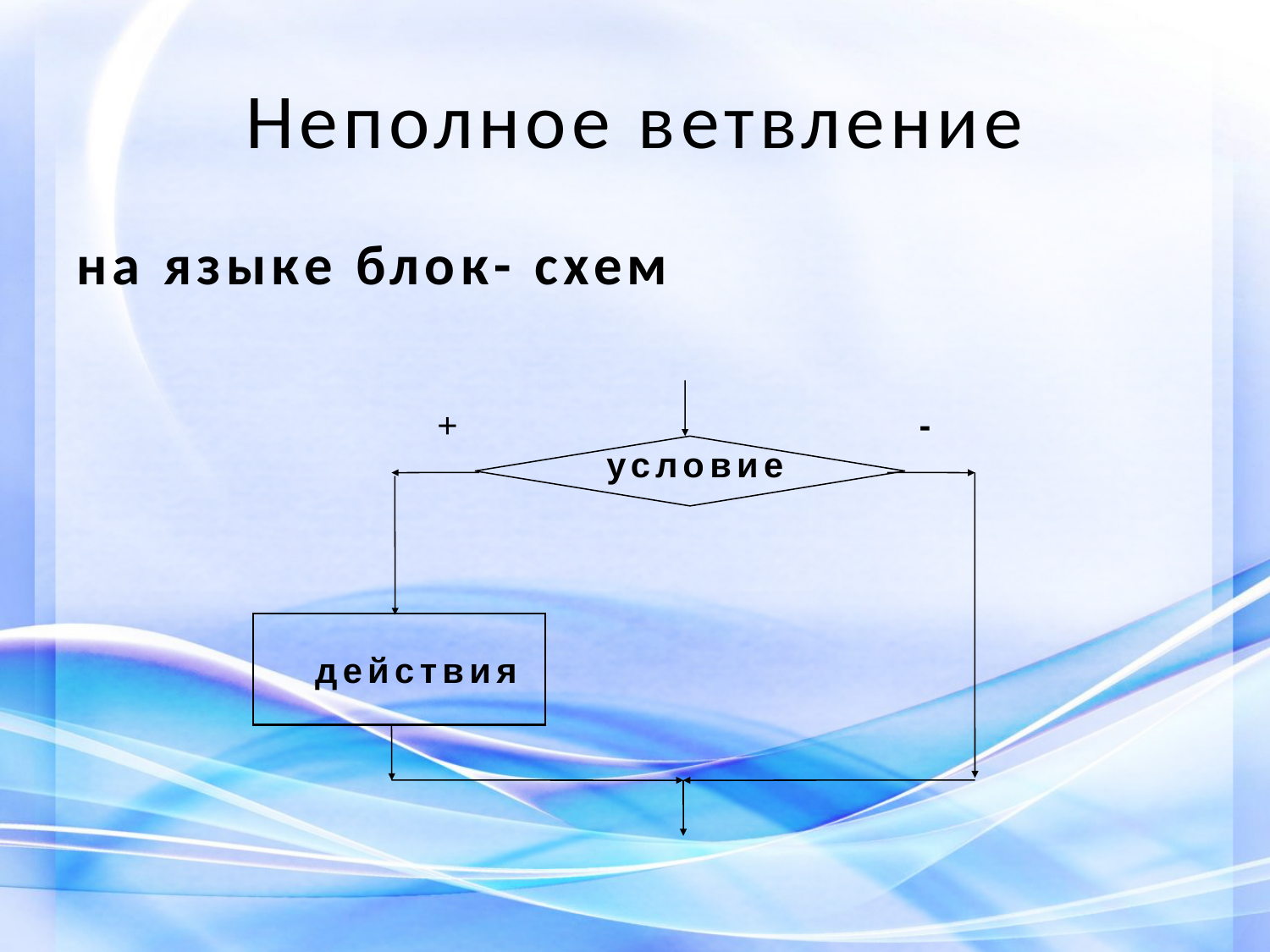

# Неполное ветвление
на языке блок- схем

+
-

условие

действия